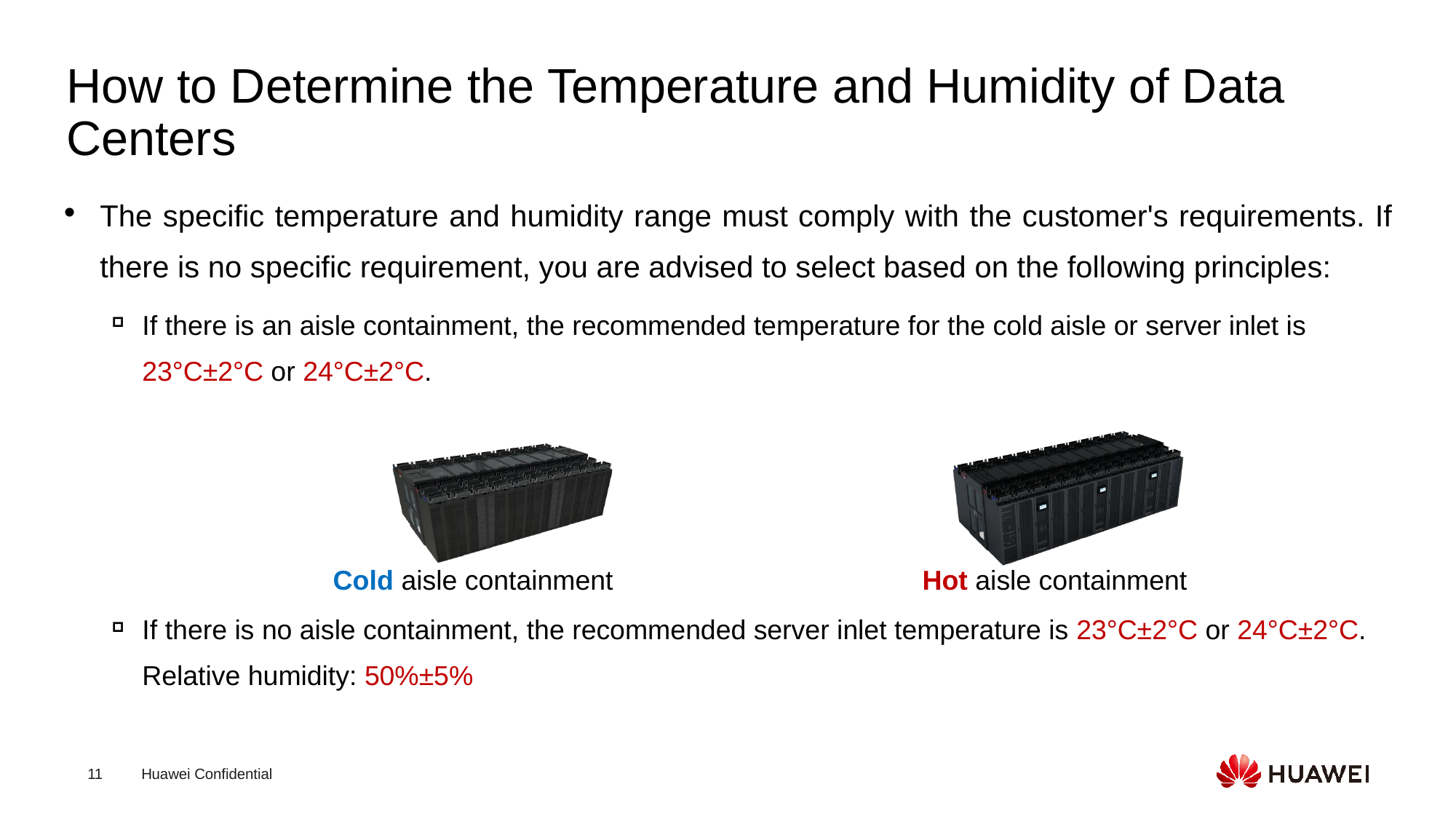

# How to Determine the Temperature and Humidity of Data Centers
The specific temperature and humidity range must comply with the customer's requirements. If there is no specific requirement, you are advised to select based on the following principles:
If there is an aisle containment, the recommended temperature for the cold aisle or server inlet is 23°C±2°C or 24°C±2°C.

If there is no aisle containment, the recommended server inlet temperature is 23°C±2°C or 24°C±2°C. Relative humidity: 50%±5%

Cold aisle containment
Hot aisle containment